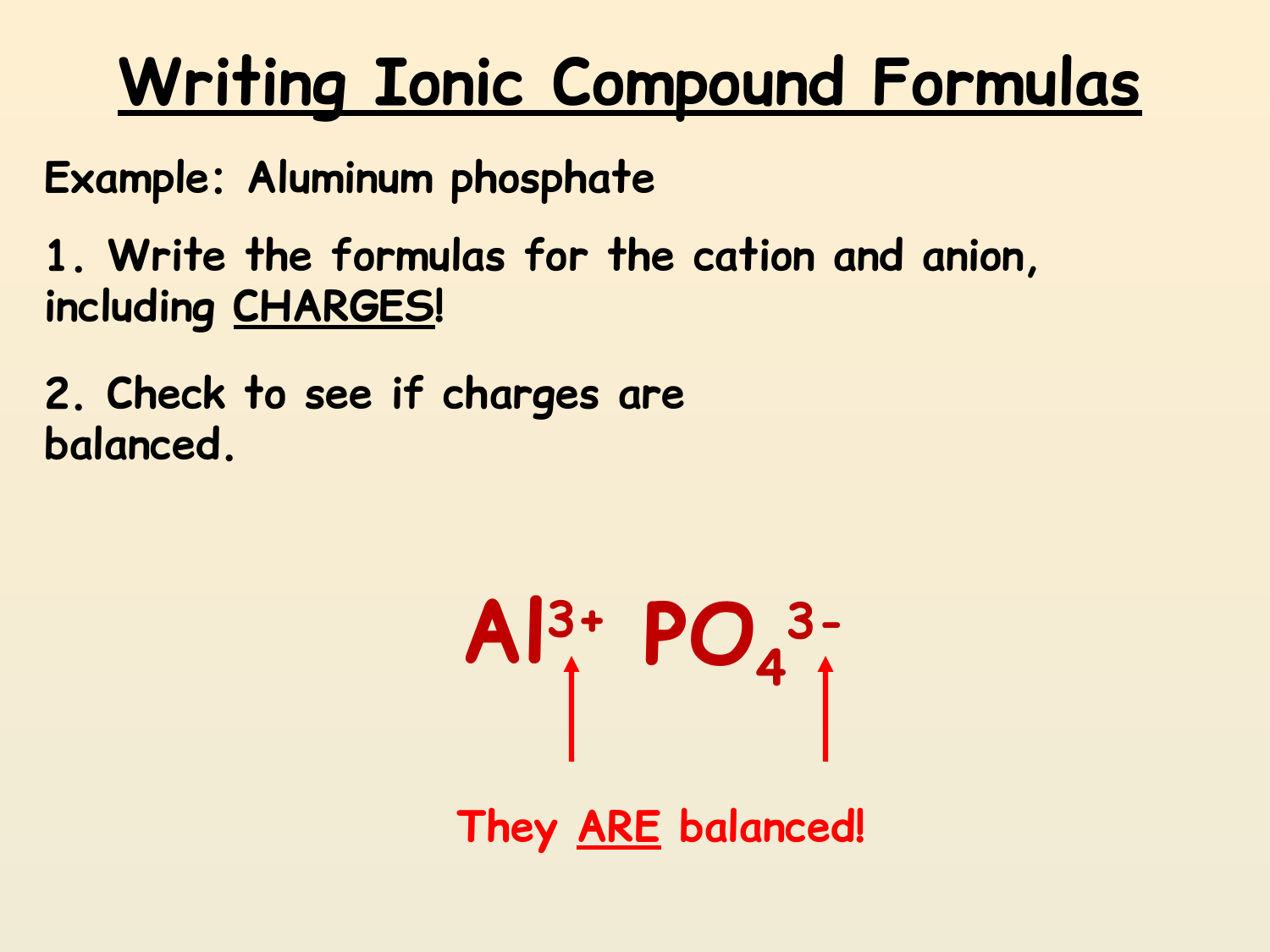

# Writing Ionic Compound Formulas
Example: Aluminum phosphate
1. Write the formulas for the cation and anion, including CHARGES!
2. Check to see if charges are balanced.
Al3+
PO43-

They ARE balanced!